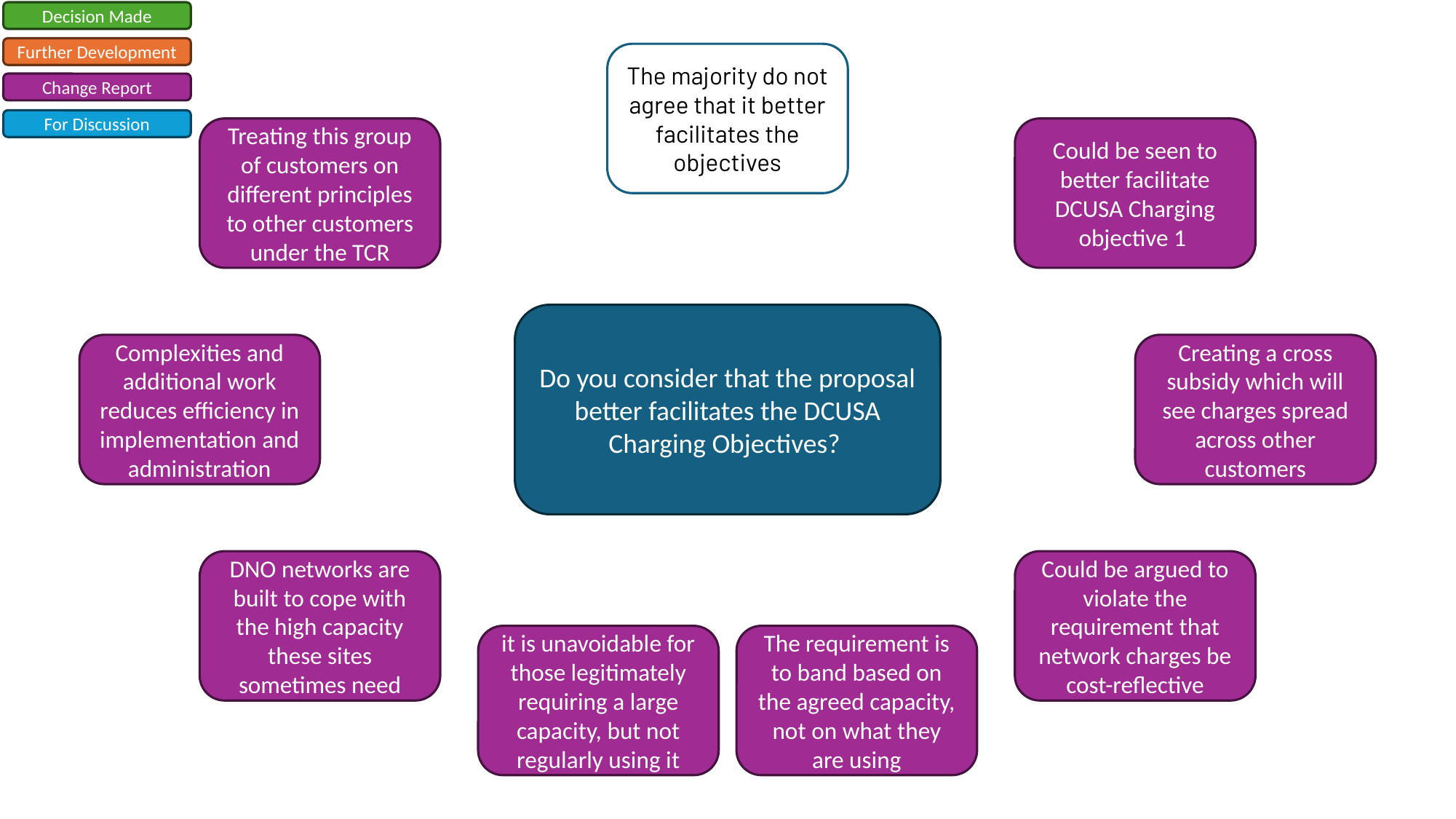

Decision Made
Further Development
The majority do not agree that it better facilitates the objectives
Change Report
For Discussion
Treating this group of customers on different principles to other customers under the TCR
Could be seen to better facilitate DCUSA Charging objective 1
Do you consider that the proposal better facilitates the DCUSA Charging Objectives?
Complexities and additional work reduces efficiency in implementation and administration
Creating a cross subsidy which will see charges spread across other customers
DNO networks are built to cope with the high capacity these sites sometimes need
Could be argued to violate the requirement that network charges be cost-reflective
The requirement is to band based on the agreed capacity, not on what they are using
it is unavoidable for those legitimately requiring a large capacity, but not regularly using it